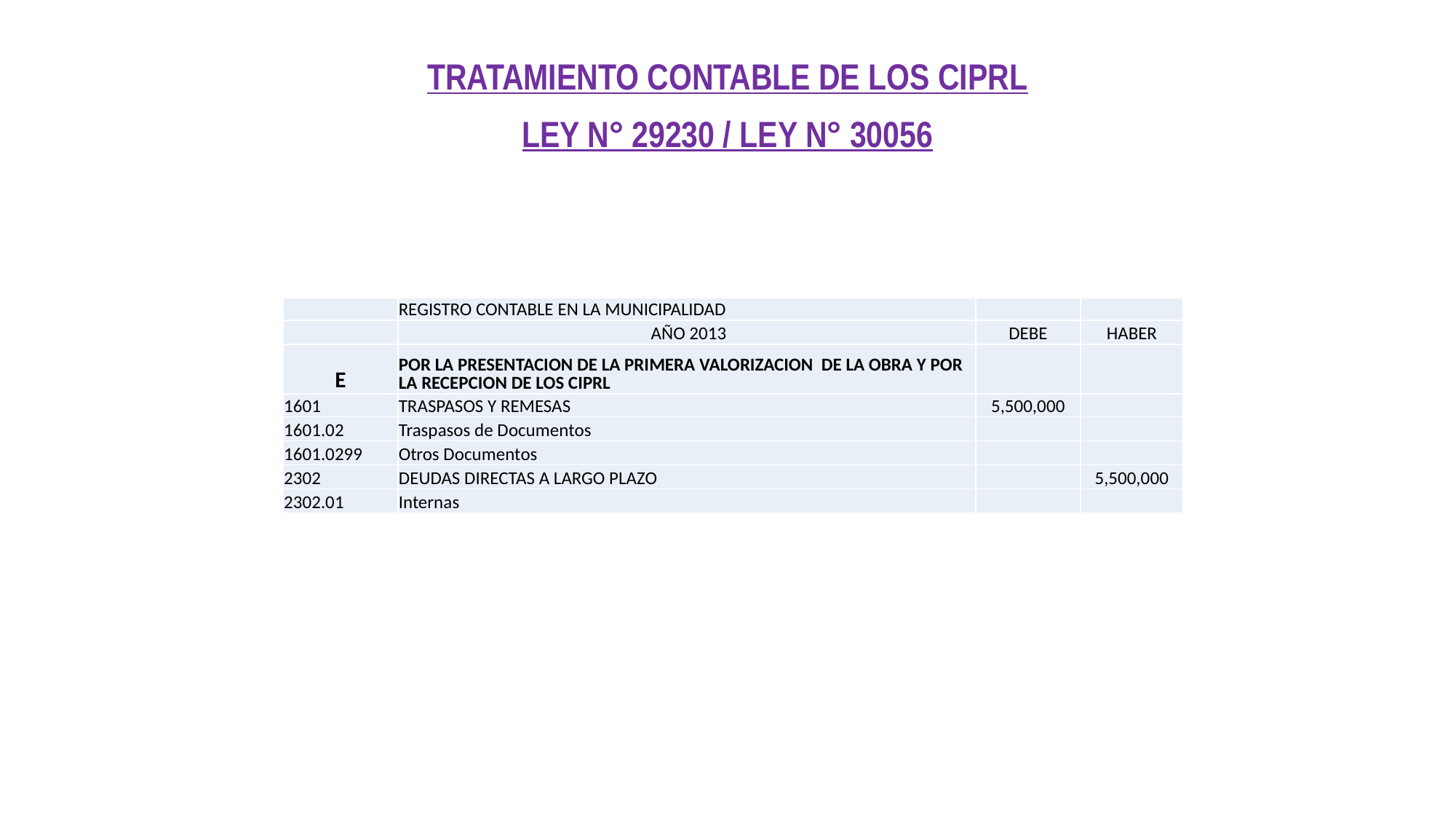

TRATAMIENTO CONTABLE DE LOS CIPRL
LEY N° 29230 / LEY N° 30056
|  | REGISTRO CONTABLE EN LA MUNICIPALIDAD |  |  |
| --- | --- | --- | --- |
|  | AÑO 2013 | DEBE | HABER |
| E | POR LA PRESENTACION DE LA PRIMERA VALORIZACION DE LA OBRA Y POR LA RECEPCION DE LOS CIPRL |  |  |
| 1601 | TRASPASOS Y REMESAS | 5,500,000 |  |
| 1601.02 | Traspasos de Documentos |  |  |
| 1601.0299 | Otros Documentos |  |  |
| 2302 | DEUDAS DIRECTAS A LARGO PLAZO |  | 5,500,000 |
| 2302.01 | Internas |  |  |